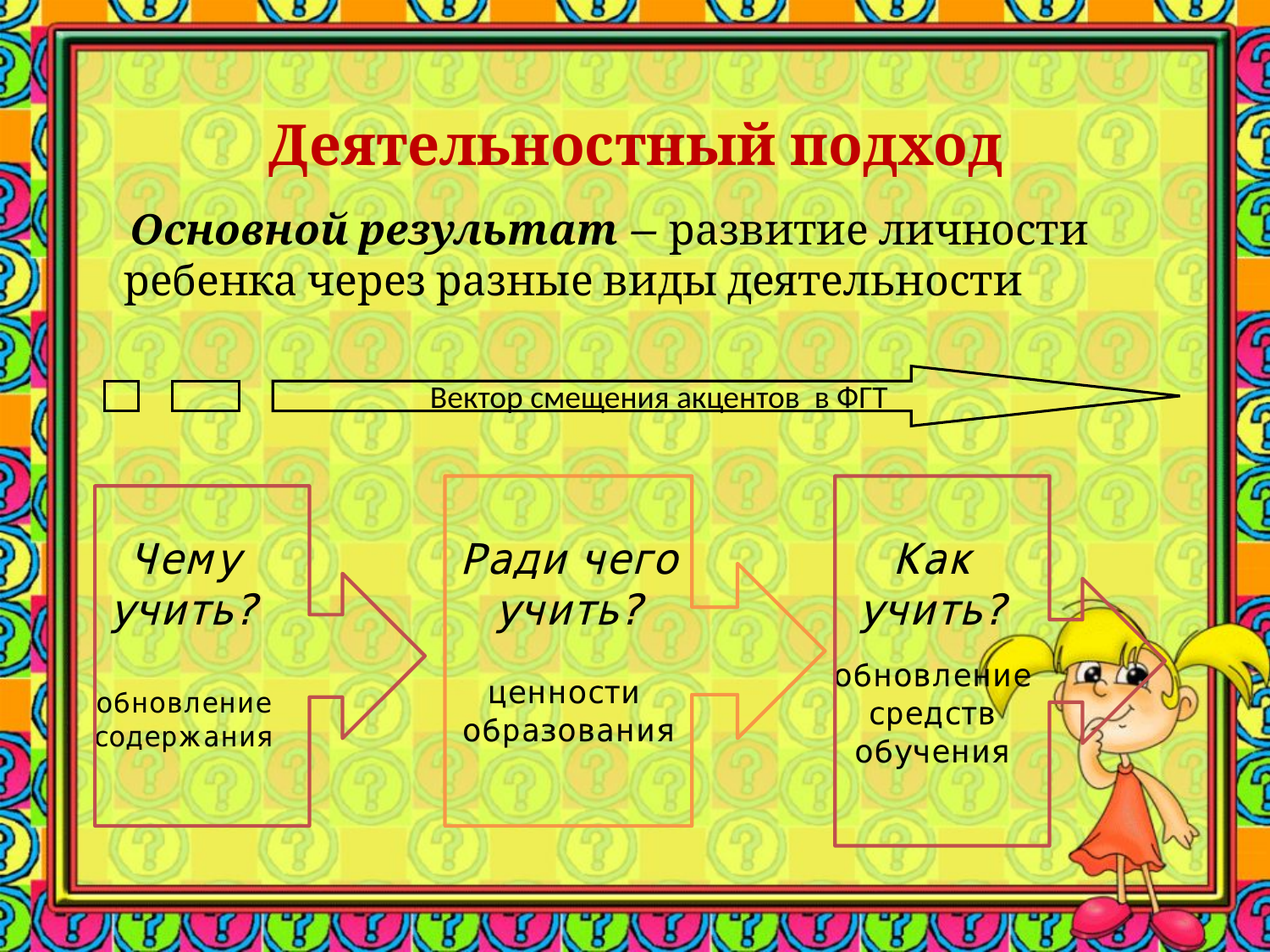

# Деятельностный подход
     Основной результат – развитие личности ребенка через разные виды деятельности

Вектор смещения акцентов  в ФГТ

Чему учить?

обновление
содержания
Ради чего
учить?

ценности
образования
Как учить?

обновление
средств
обучения